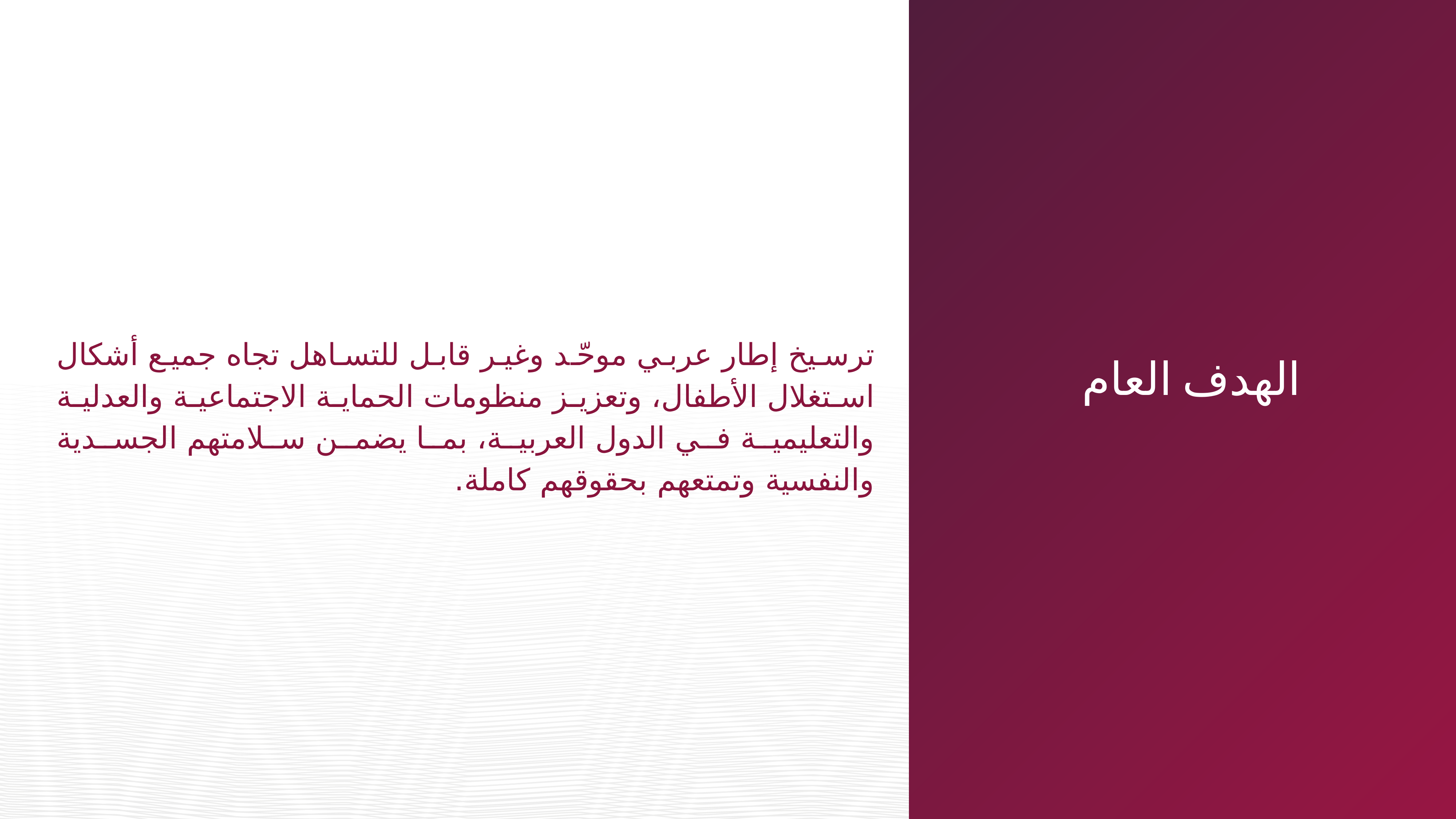

ترسيخ إطار عربي موحّد وغير قابل للتساهل تجاه جميع أشكال استغلال الأطفال، وتعزيز منظومات الحماية الاجتماعية والعدلية والتعليمية في الدول العربية، بما يضمن سلامتهم الجسدية والنفسية وتمتعهم بحقوقهم كاملة.
# الهدف العام